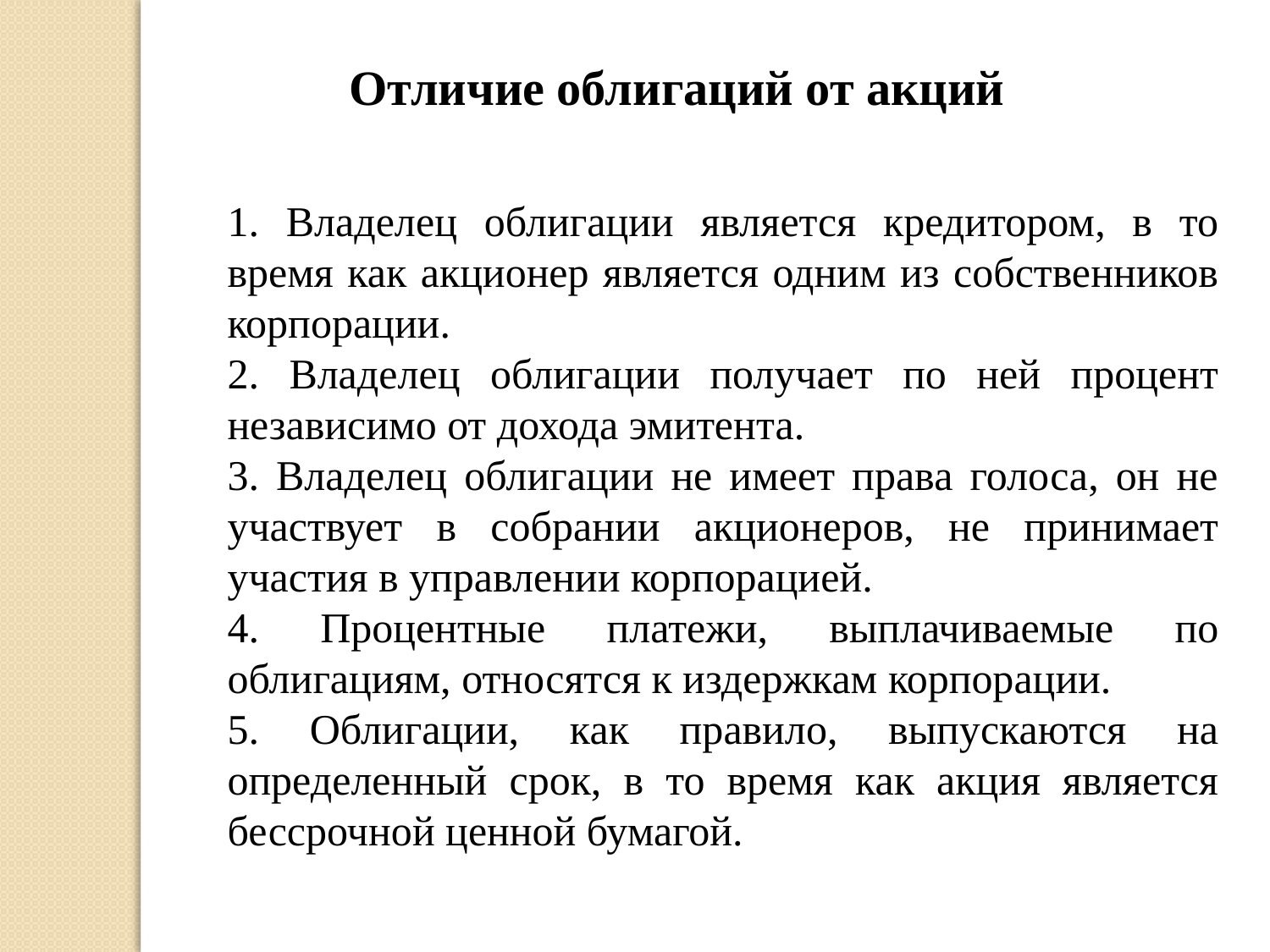

Отличие облигаций от акций
1. Владелец облигации является кредитором, в то время как акционер является одним из собственников корпорации.
2. Владелец облигации получает по ней процент независимо от дохода эмитента.
3. Владелец облигации не имеет права голоса, он не участвует в собрании акционеров, не принимает участия в управлении корпорацией.
4. Процентные платежи, выплачиваемые по облигациям, относятся к издержкам корпорации.
5. Облигации, как правило, выпускаются на определенный срок, в то время как акция является бессрочной ценной бумагой.